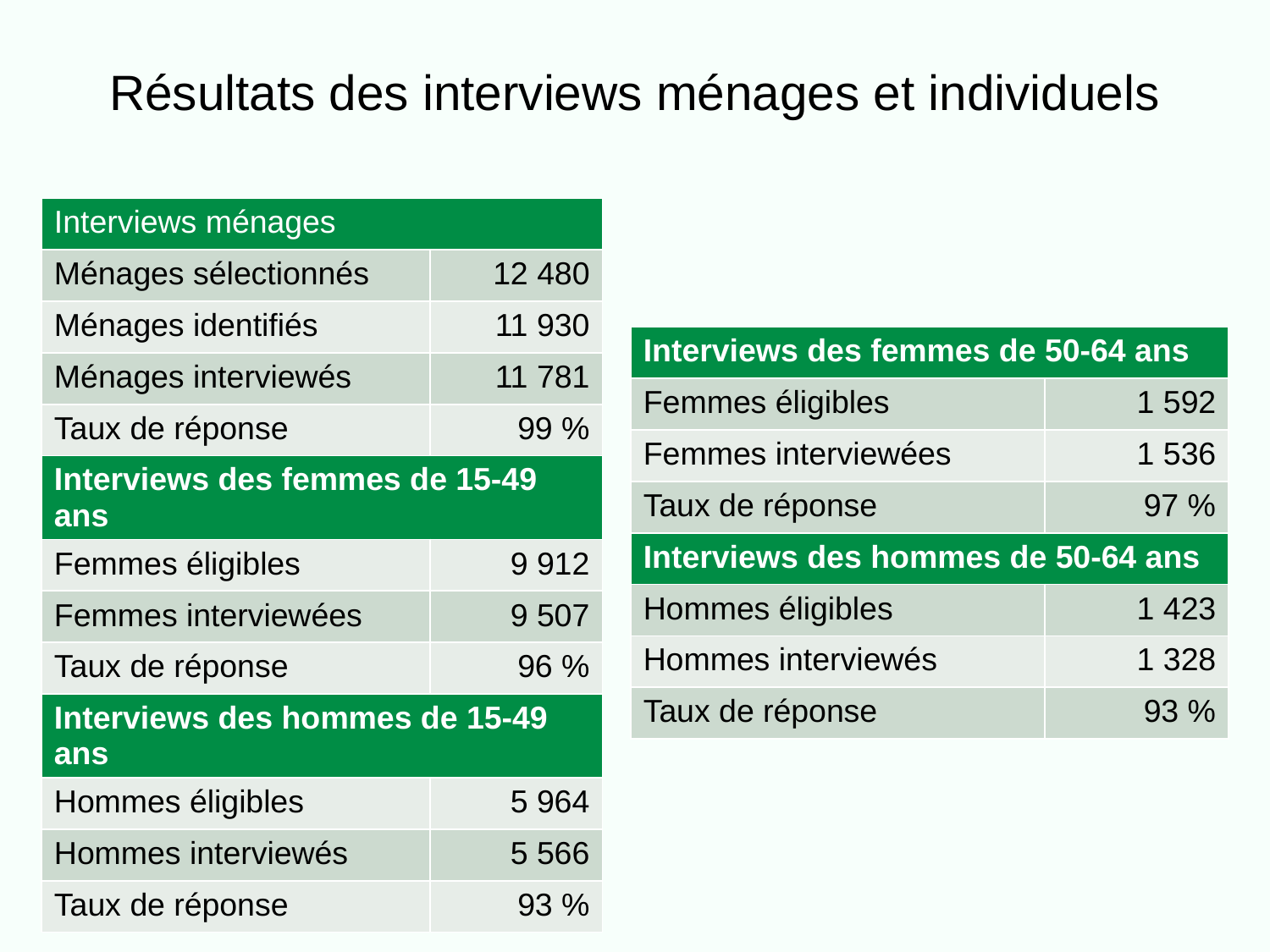

# Résultats des interviews ménages et individuels
| Interviews ménages |  |
| --- | --- |
| Ménages sélectionnés | 12 480 |
| Ménages identifiés | 11 930 |
| Ménages interviewés | 11 781 |
| Taux de réponse | 99 % |
| Interviews des femmes de 15-49 ans |  |
| Femmes éligibles | 9 912 |
| Femmes interviewées | 9 507 |
| Taux de réponse | 96 % |
| Interviews des hommes de 15-49 ans |  |
| Hommes éligibles | 5 964 |
| Hommes interviewés | 5 566 |
| Taux de réponse | 93 % |
| Interviews des femmes de 50-64 ans |  |
| --- | --- |
| Femmes éligibles | 1 592 |
| Femmes interviewées | 1 536 |
| Taux de réponse | 97 % |
| Interviews des hommes de 50-64 ans |  |
| Hommes éligibles | 1 423 |
| Hommes interviewés | 1 328 |
| Taux de réponse | 93 % |